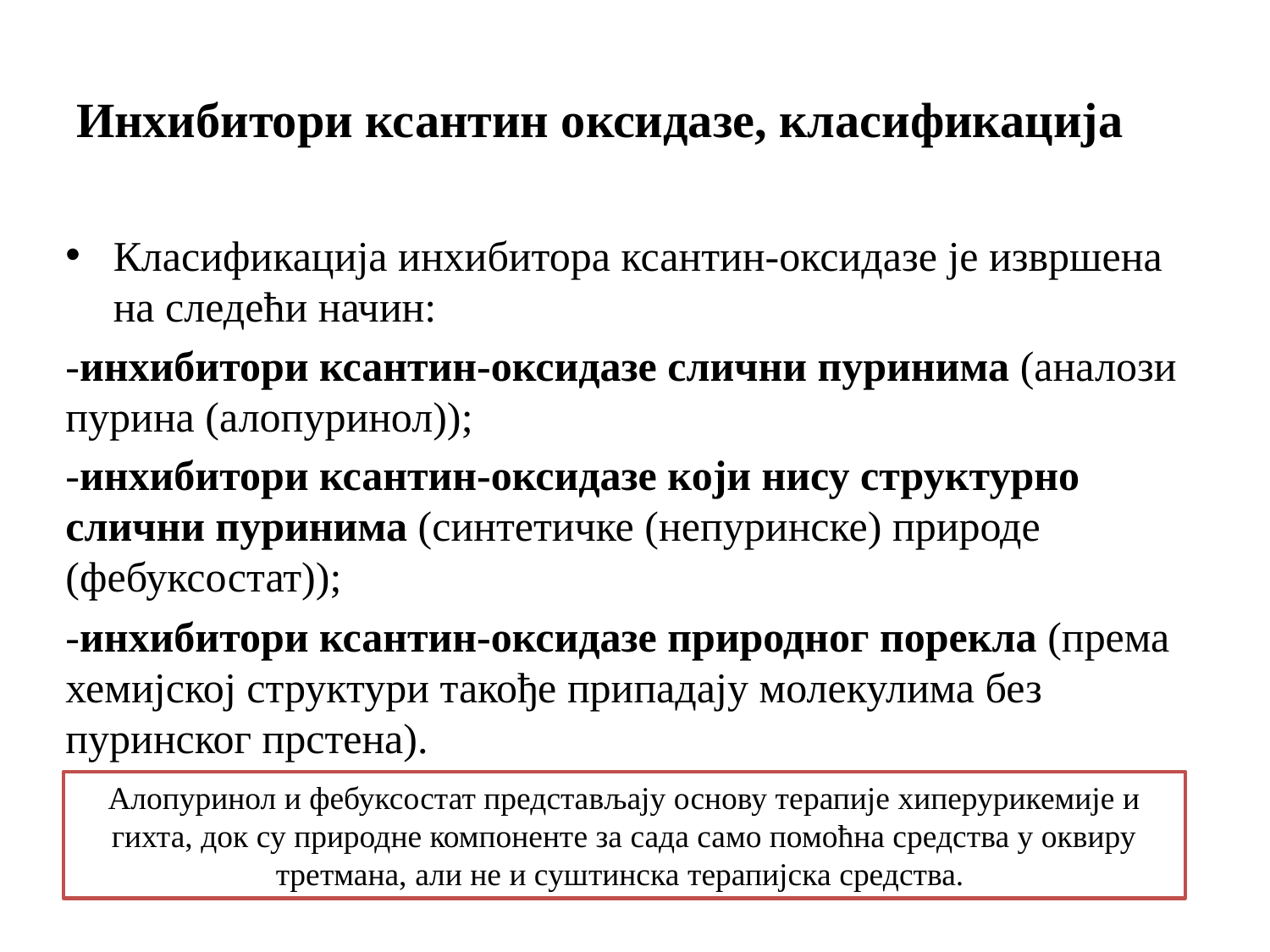

# Инхибитори ксантин оксидазе, класификација
Класификација инхибитора ксантин-оксидазе је извршена на следећи начин:
-инхибитори ксантин-оксидазе слични пуринима (аналози пурина (алопуринол));
-инхибитори ксантин-оксидазе који нису структурно слични пуринима (синтетичке (непуринске) природе (фебуксостат));
-инхибитори ксантин-оксидазе природног порекла (према хемијској структури такође припадају молекулима без пуринског прстена).

Алопуринол и фебуксостат представљају основу терапије хиперурикемије и гихта, док су природне компоненте за сада само помоћна средства у оквиру третмана, али не и суштинска терапијска средства.